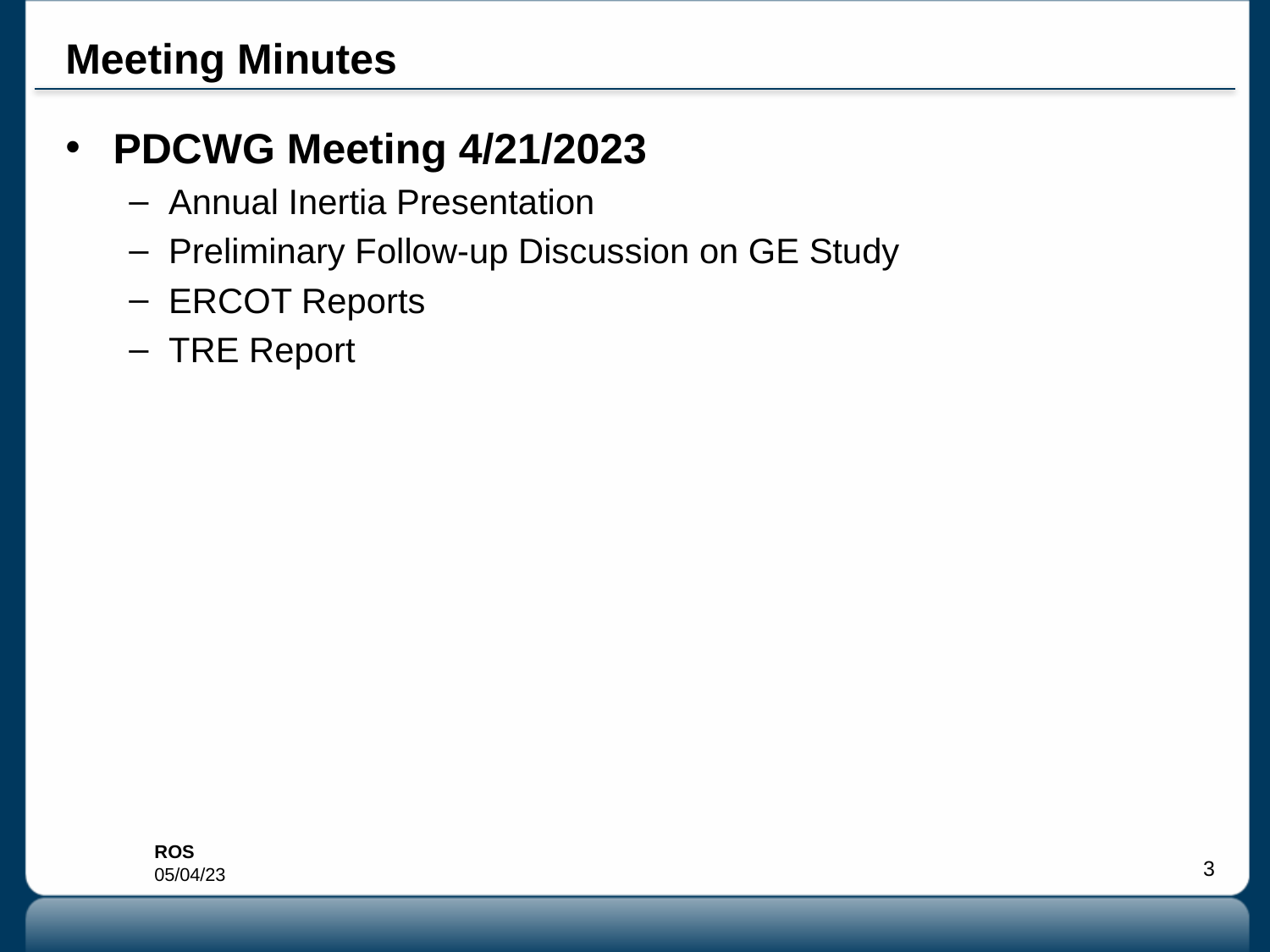

# Meeting Minutes
PDCWG Meeting 4/21/2023
Annual Inertia Presentation
Preliminary Follow-up Discussion on GE Study
ERCOT Reports
TRE Report